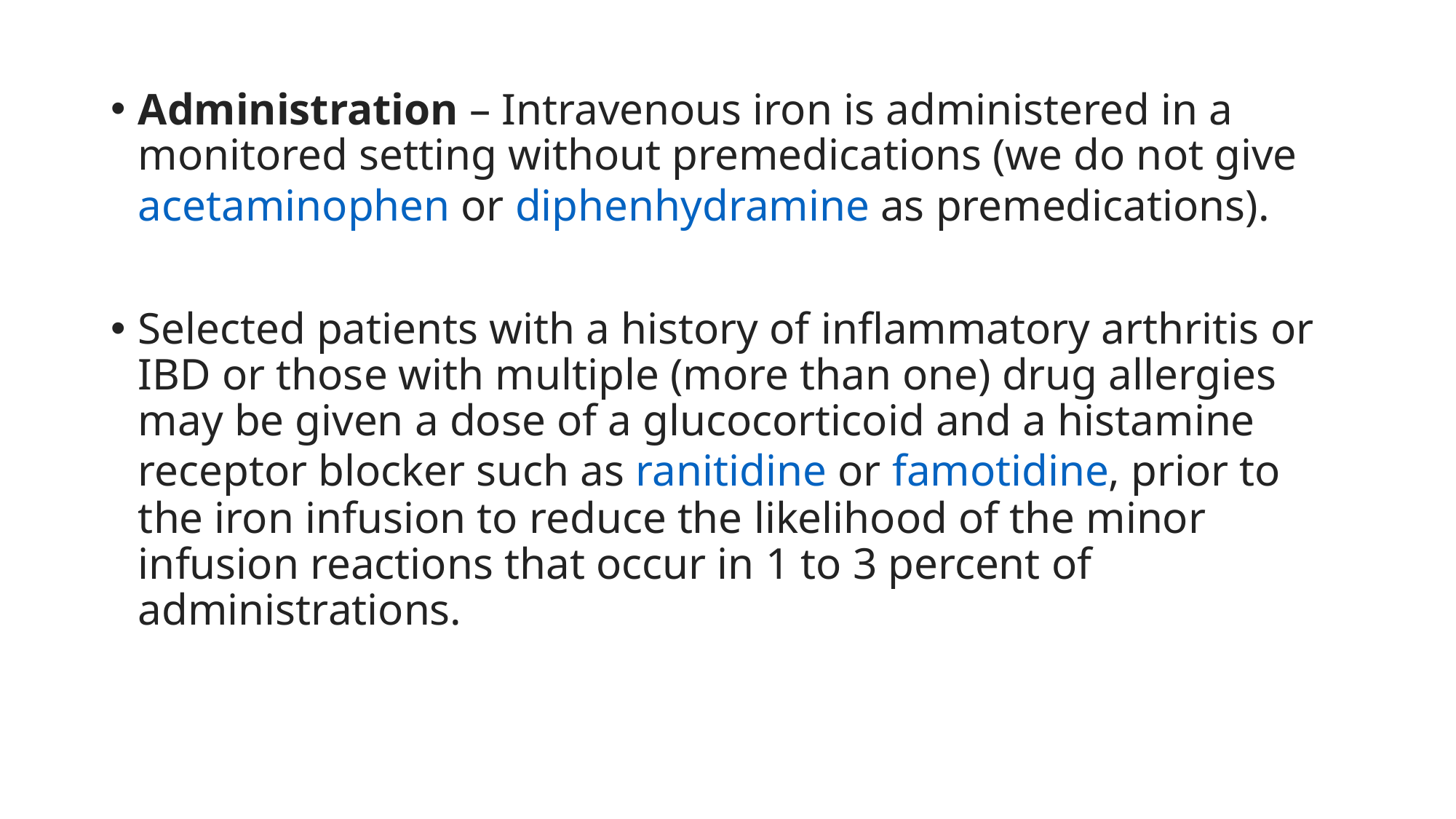

Administration – Intravenous iron is administered in a monitored setting without premedications (we do not give acetaminophen or diphenhydramine as premedications).

Selected patients with a history of inflammatory arthritis or IBD or those with multiple (more than one) drug allergies may be given a dose of a glucocorticoid and a histamine receptor blocker such as ranitidine or famotidine, prior to the iron infusion to reduce the likelihood of the minor infusion reactions that occur in 1 to 3 percent of administrations.